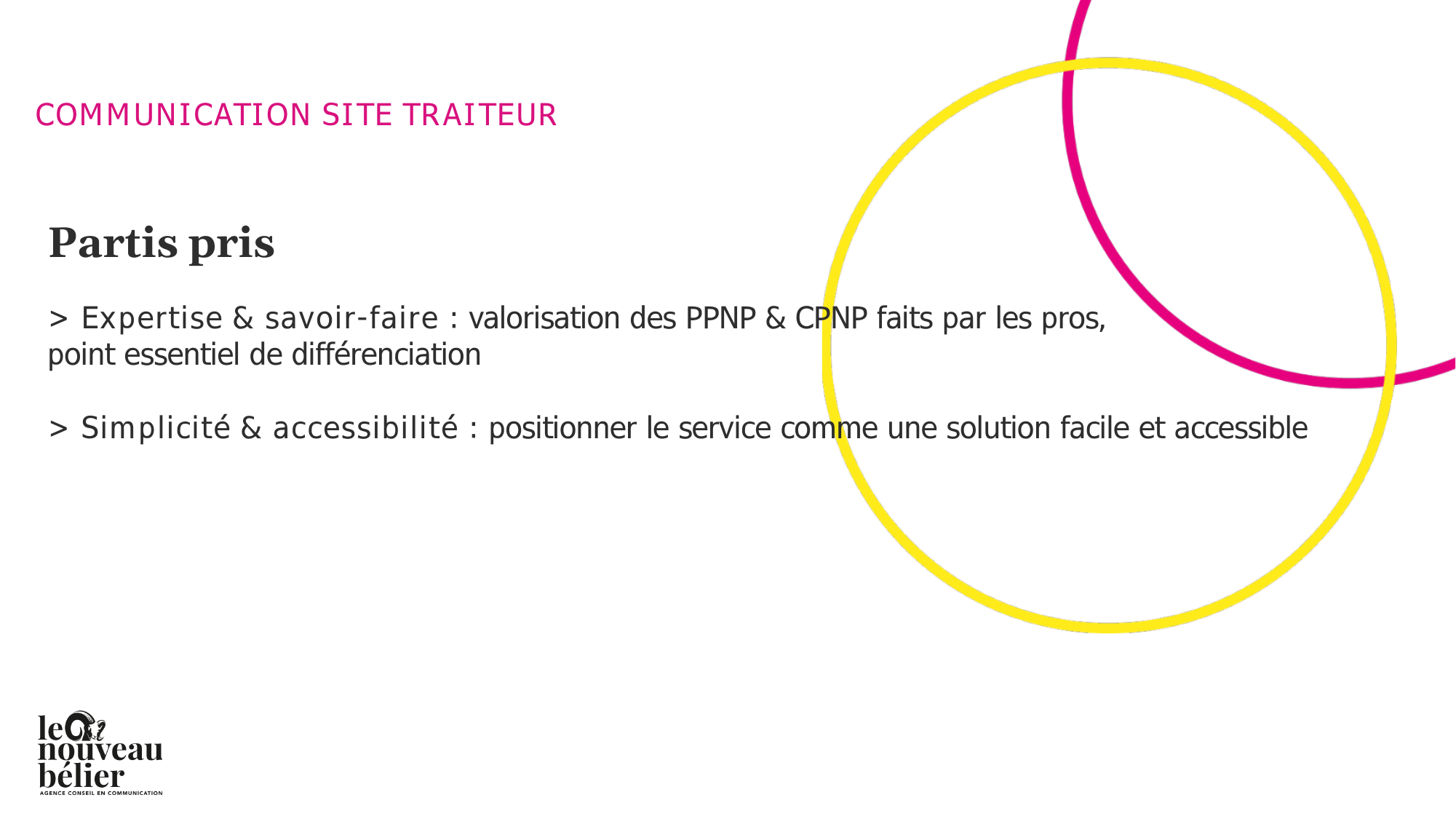

Communication site traiteur
Partis pris
> Expertise & savoir-faire : valorisation des PPNP & CPNP faits par les pros,
point essentiel de différenciation
> Simplicité & accessibilité : positionner le service comme une solution facile et accessible